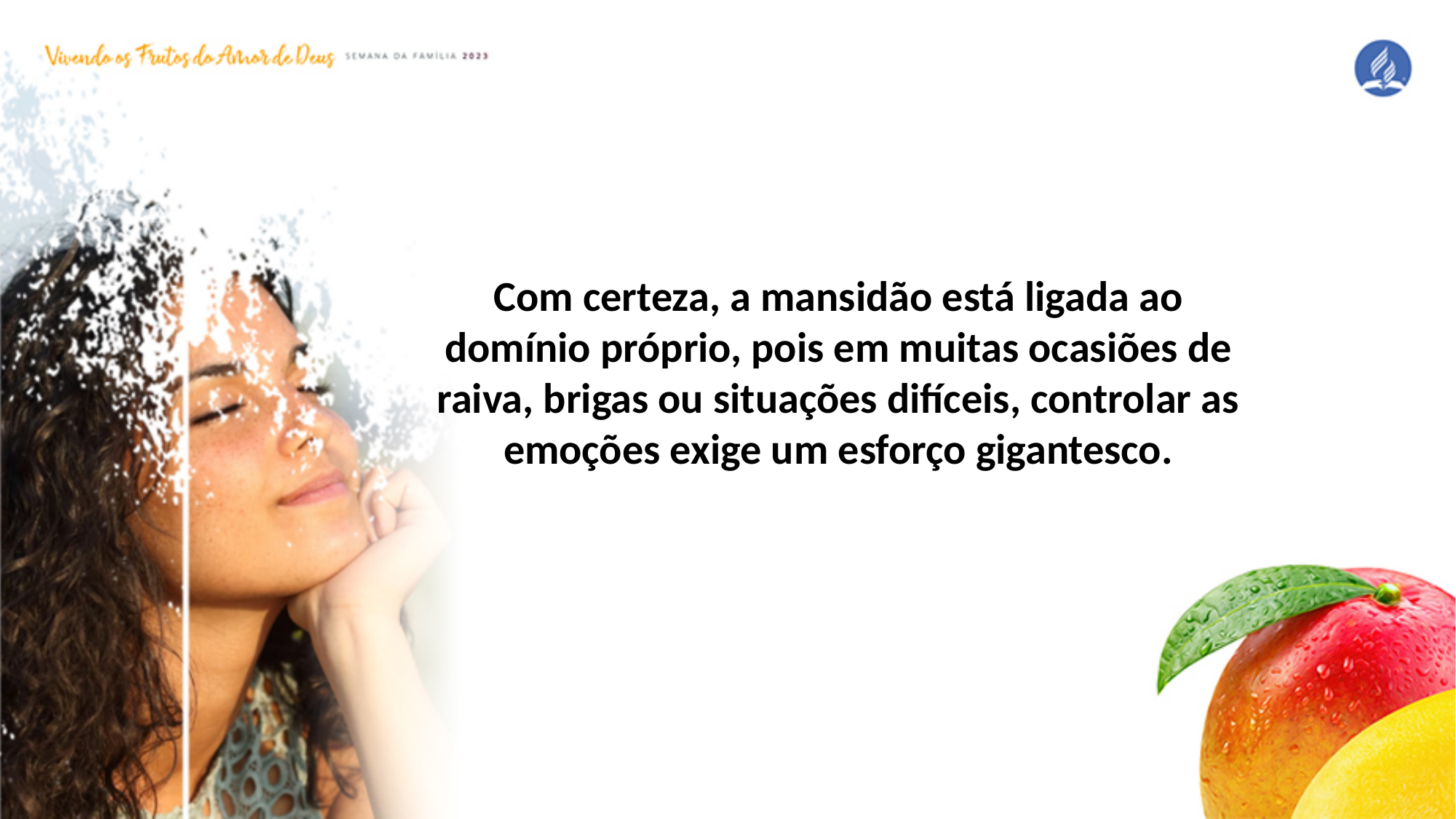

Com certeza, a mansidão está ligada ao domínio próprio, pois em muitas ocasiões de raiva, brigas ou situações difíceis, controlar as emoções exige um esforço gigantesco.